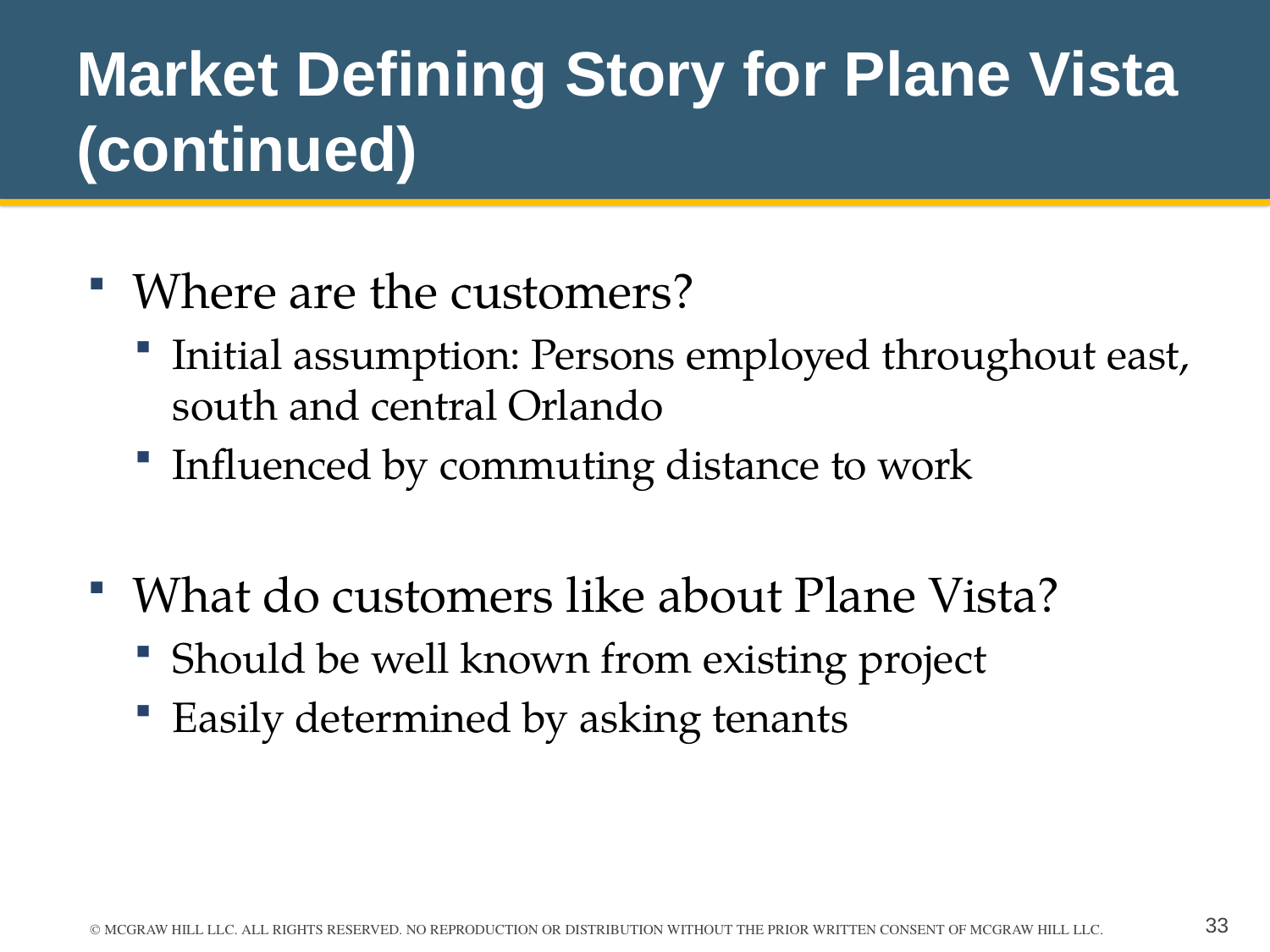

# Market Defining Story for Plane Vista (continued)
Where are the customers?
Initial assumption: Persons employed throughout east, south and central Orlando
Influenced by commuting distance to work

What do customers like about Plane Vista?
Should be well known from existing project
Easily determined by asking tenants

© MCGRAW HILL LLC. ALL RIGHTS RESERVED. NO REPRODUCTION OR DISTRIBUTION WITHOUT THE PRIOR WRITTEN CONSENT OF MCGRAW HILL LLC.
33